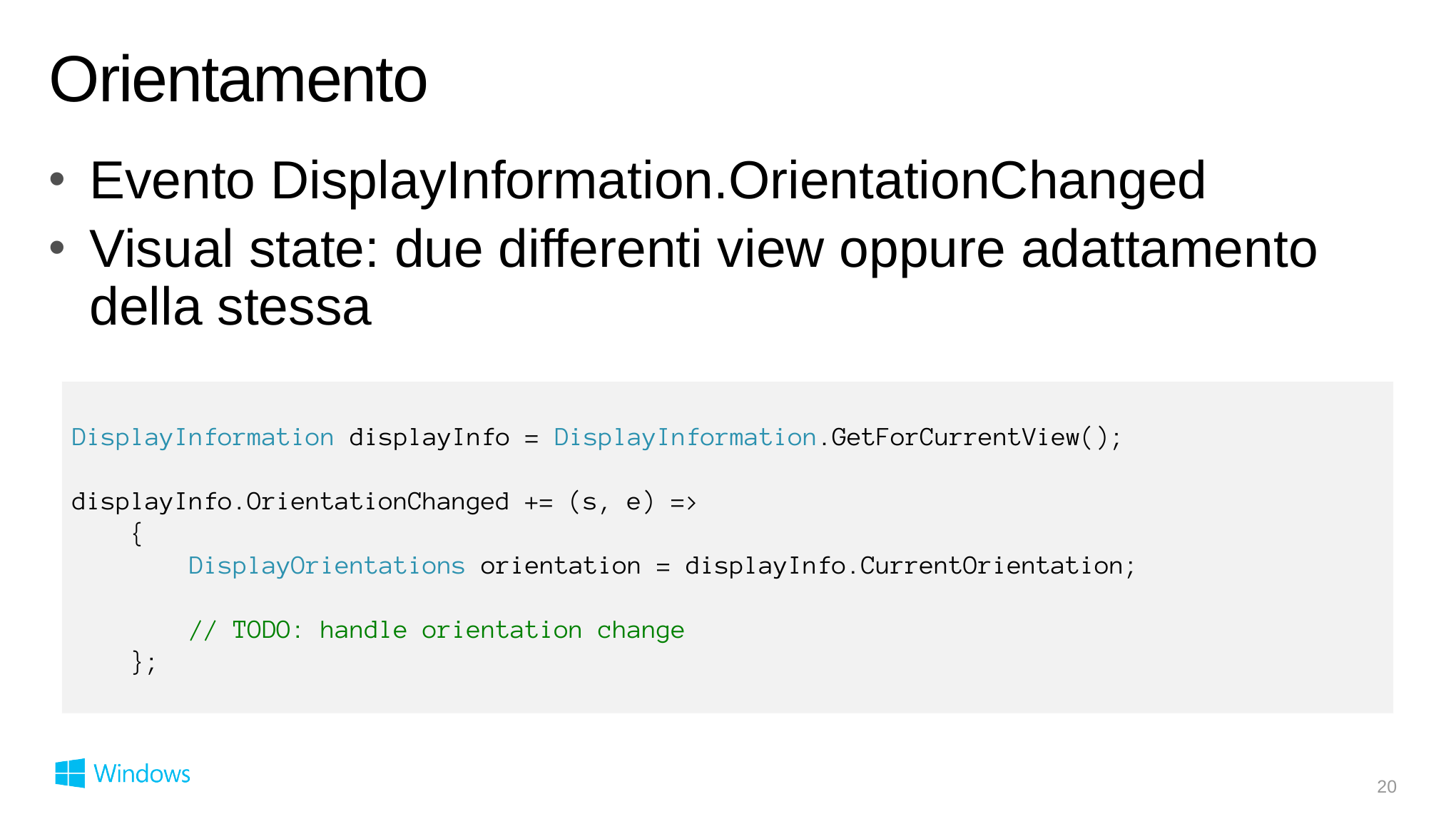

# Orientamento
Evento DisplayInformation.OrientationChanged
Visual state: due differenti view oppure adattamento della stessa

DisplayInformation displayInfo = DisplayInformation.GetForCurrentView();

displayInfo.OrientationChanged += (s, e) =>
    {
        DisplayOrientations orientation = displayInfo.CurrentOrientation;

        // TODO: handle orientation change
    };

20